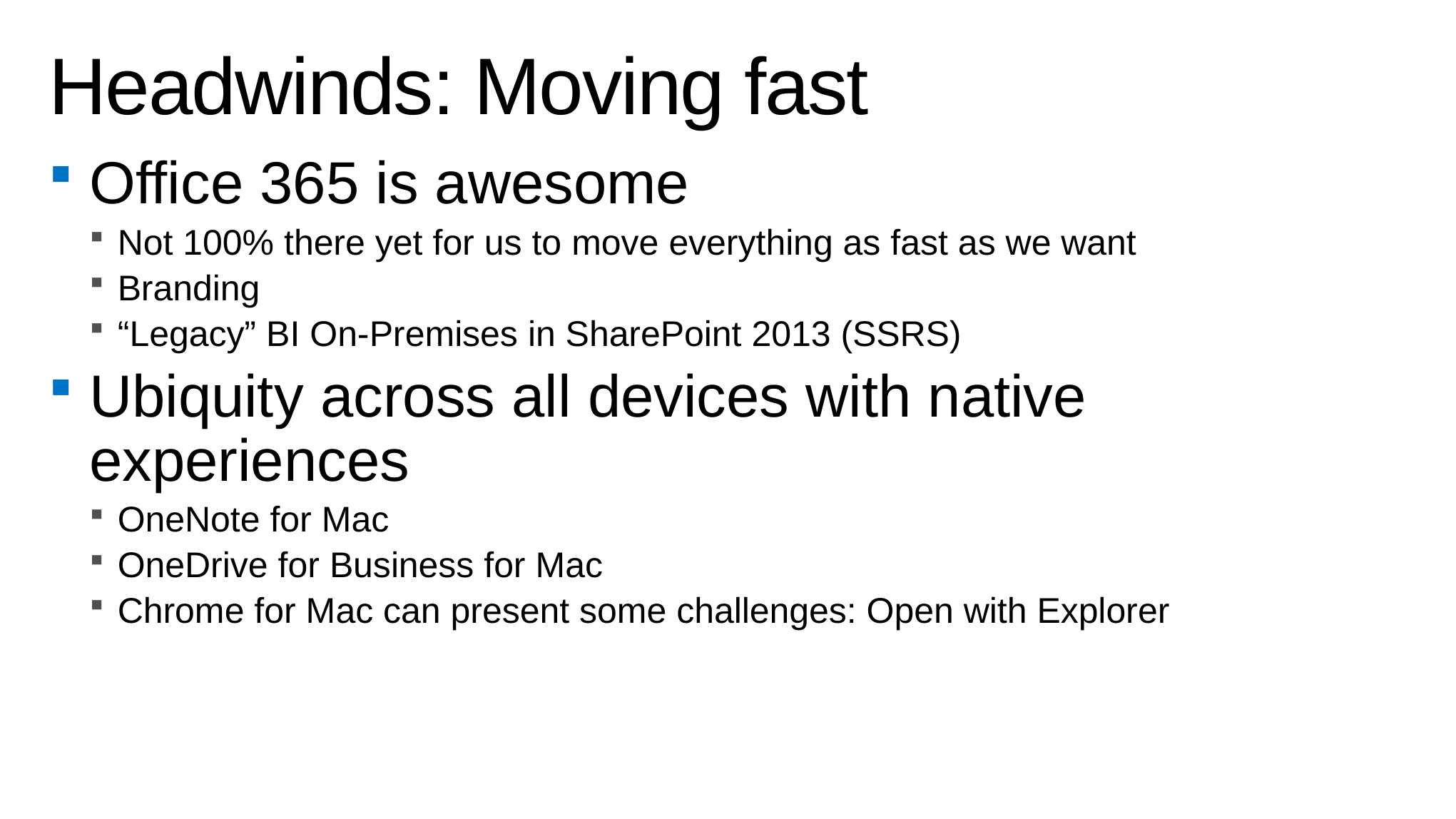

# Headwinds: Moving fast
Office 365 is awesome
Not 100% there yet for us to move everything as fast as we want
Branding
“Legacy” BI On-Premises in SharePoint 2013 (SSRS)
Ubiquity across all devices with native experiences
OneNote for Mac
OneDrive for Business for Mac
Chrome for Mac can present some challenges: Open with Explorer